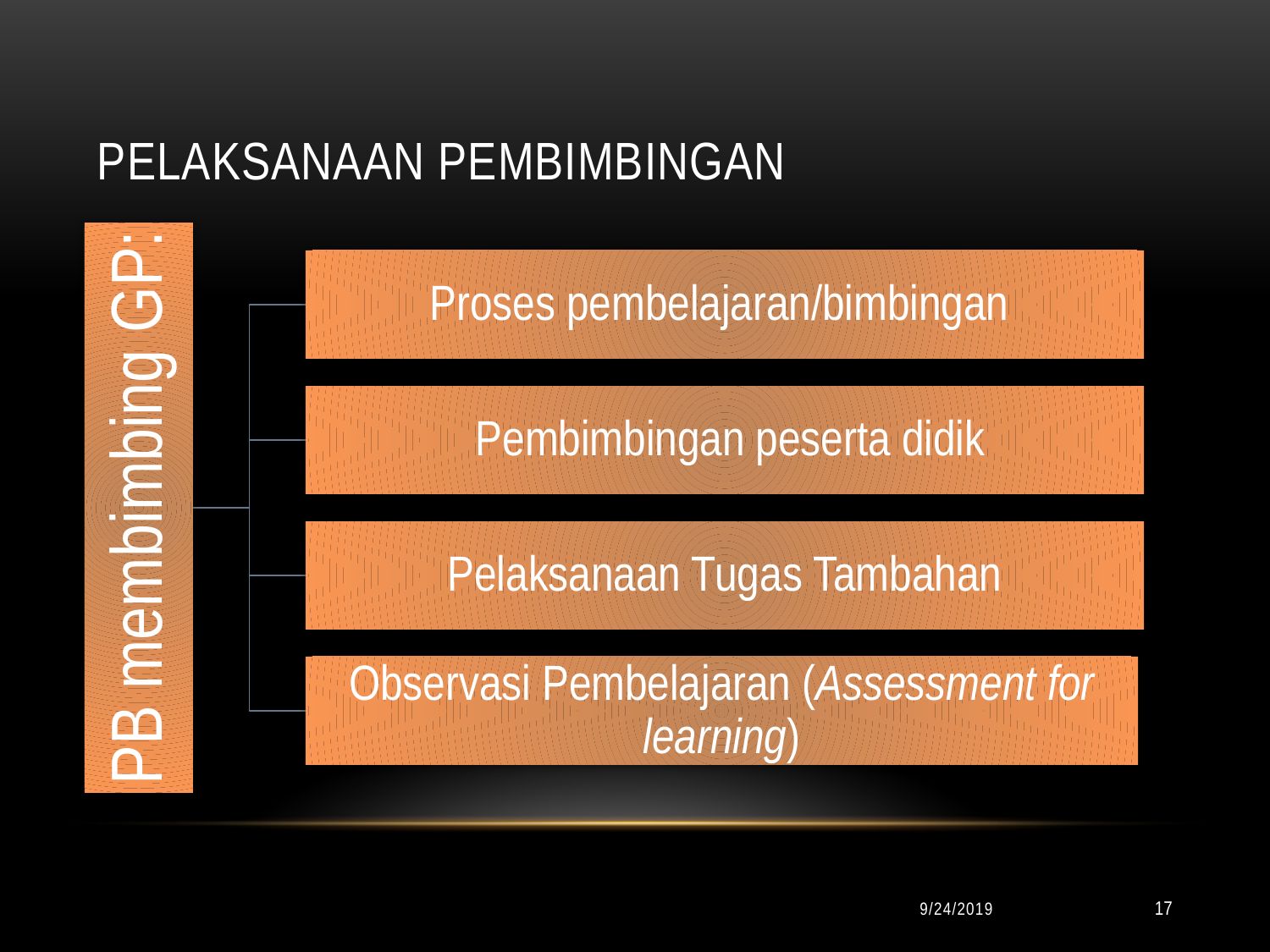

# Pelaksanaan pembimbingan

PB membimbing GP:
Proses pembelajaran/bimbingan
 Pembimbingan peserta didik
Pelaksanaan Tugas Tambahan
Observasi Pembelajaran (Assessment for learning)
9/24/2019
17